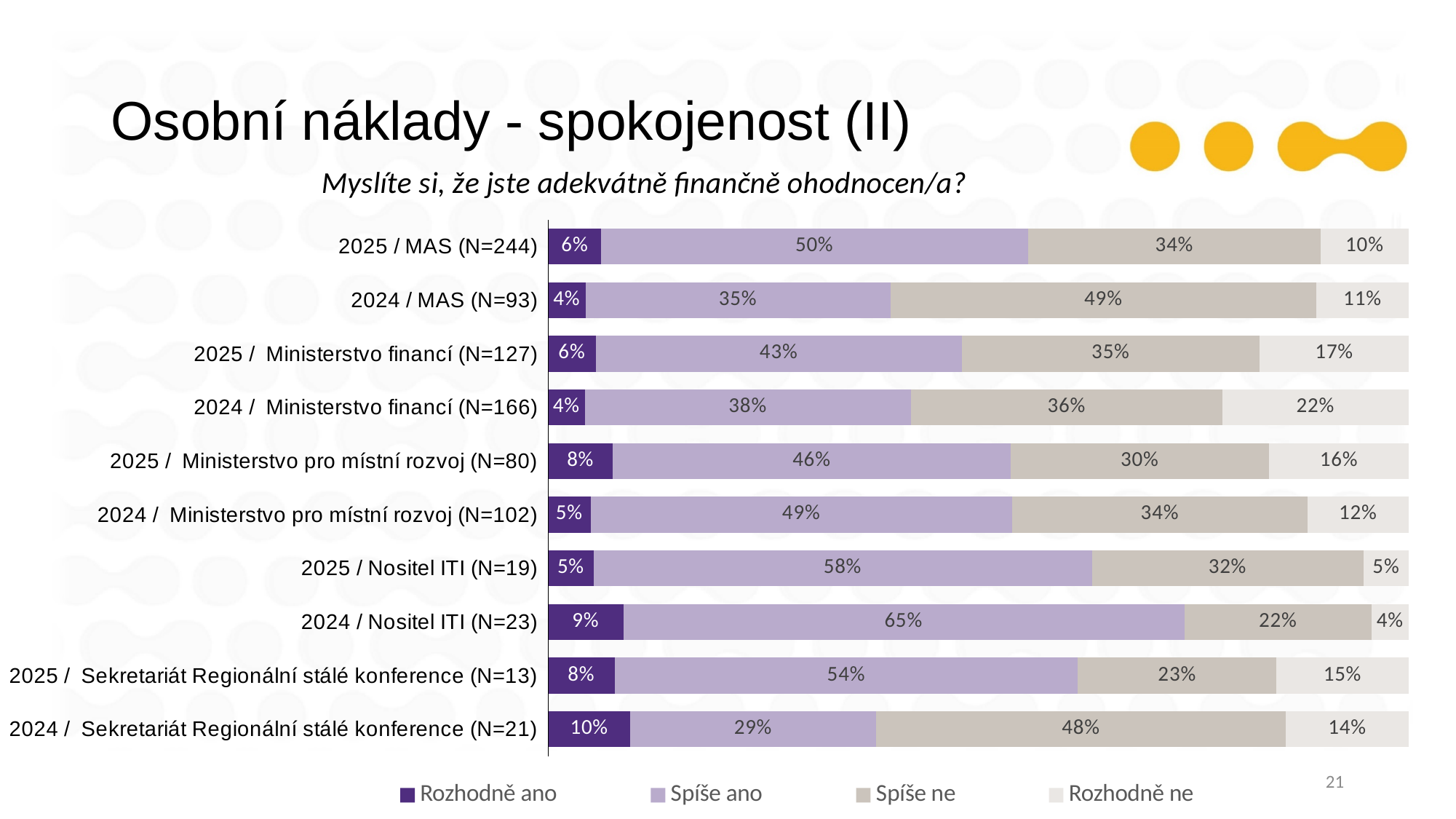

# Osobní náklady - spokojenost (II)

### Chart: Myslíte si, že jste adekvátně finančně ohodnocen/a?

| Category | Rozhodně ano | Spíše ano | Spíše ne | Rozhodně ne |
|---|---|---|---|---|
| 2025 / MAS (N=244) | 0.06147540983606557 | 0.4959016393442623 | 0.3401639344262295 | 0.10245901639344263 |
| 2024 / MAS (N=93) | 0.043010752688172046 | 0.3548387096774194 | 0.4946236559139785 | 0.10752688172043011 |
| 2025 /  Ministerstvo financí (N=127) | 0.05511811023622047 | 0.4251968503937008 | 0.3464566929133858 | 0.1732283464566929 |
| 2024 /  Ministerstvo financí (N=166) | 0.04216867469879518 | 0.3795180722891566 | 0.3614457831325301 | 0.21686746987951808 |
| 2025 /  Ministerstvo pro místní rozvoj (N=80) | 0.075 | 0.4625 | 0.3 | 0.1625 |
| 2024 /  Ministerstvo pro místní rozvoj (N=102) | 0.049019607843137254 | 0.49019607843137253 | 0.3431372549019608 | 0.11764705882352941 |
| 2025 / Nositel ITI (N=19) | 0.05263157894736842 | 0.5789473684210527 | 0.3157894736842105 | 0.05263157894736842 |
| 2024 / Nositel ITI (N=23) | 0.08695652173913043 | 0.6521739130434783 | 0.21739130434782608 | 0.043478260869565216 |
| 2025 /  Sekretariát Regionální stálé konference (N=13) | 0.07692307692307693 | 0.5384615384615384 | 0.23076923076923078 | 0.15384615384615385 |
| 2024 /  Sekretariát Regionální stálé konference (N=21) | 0.09523809523809523 | 0.2857142857142857 | 0.47619047619047616 | 0.14285714285714285 |
21